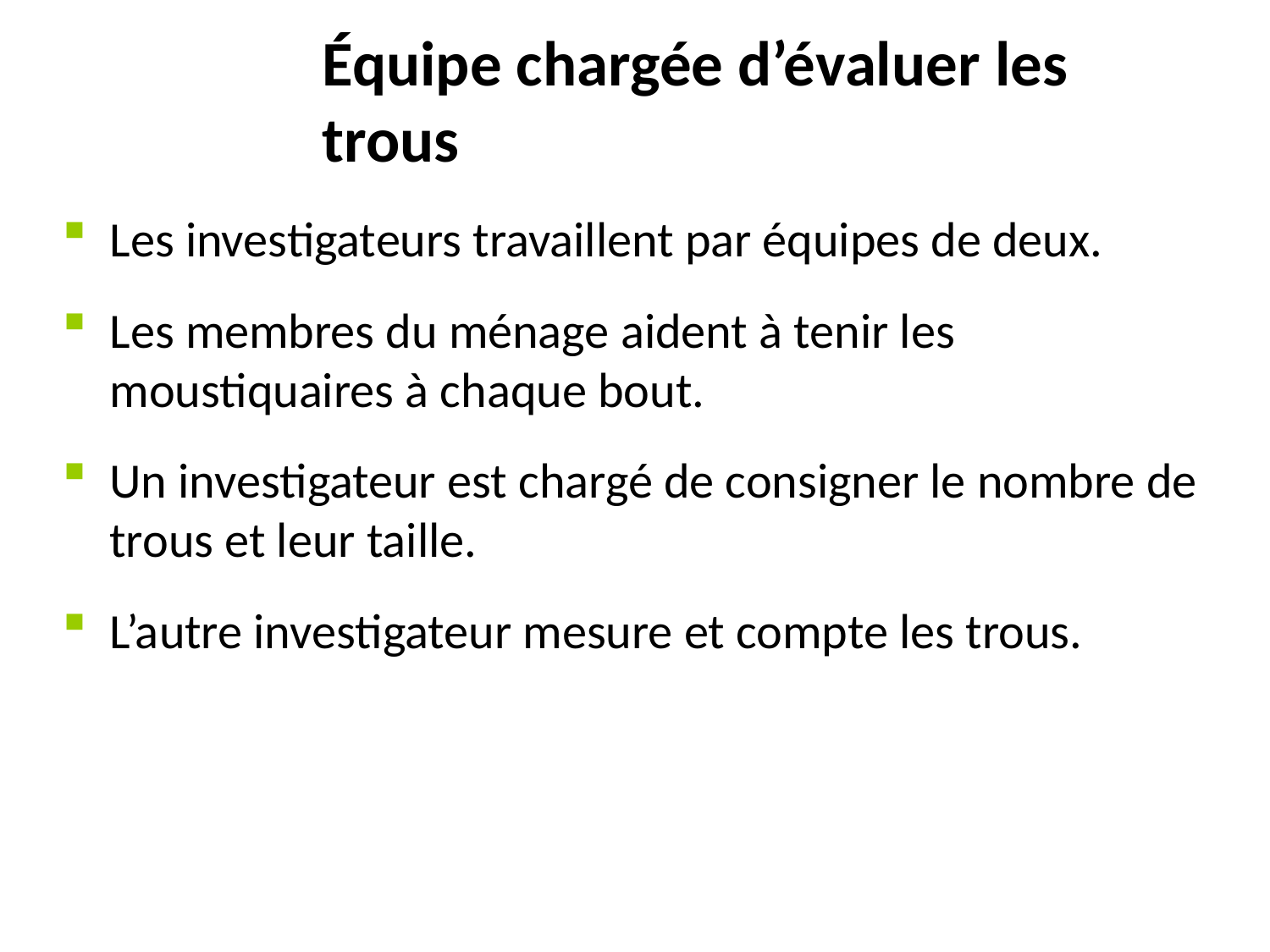

# Équipe chargée d’évaluer les trous
Les investigateurs travaillent par équipes de deux.
Les membres du ménage aident à tenir les moustiquaires à chaque bout.
Un investigateur est chargé de consigner le nombre de trous et leur taille.
L’autre investigateur mesure et compte les trous.